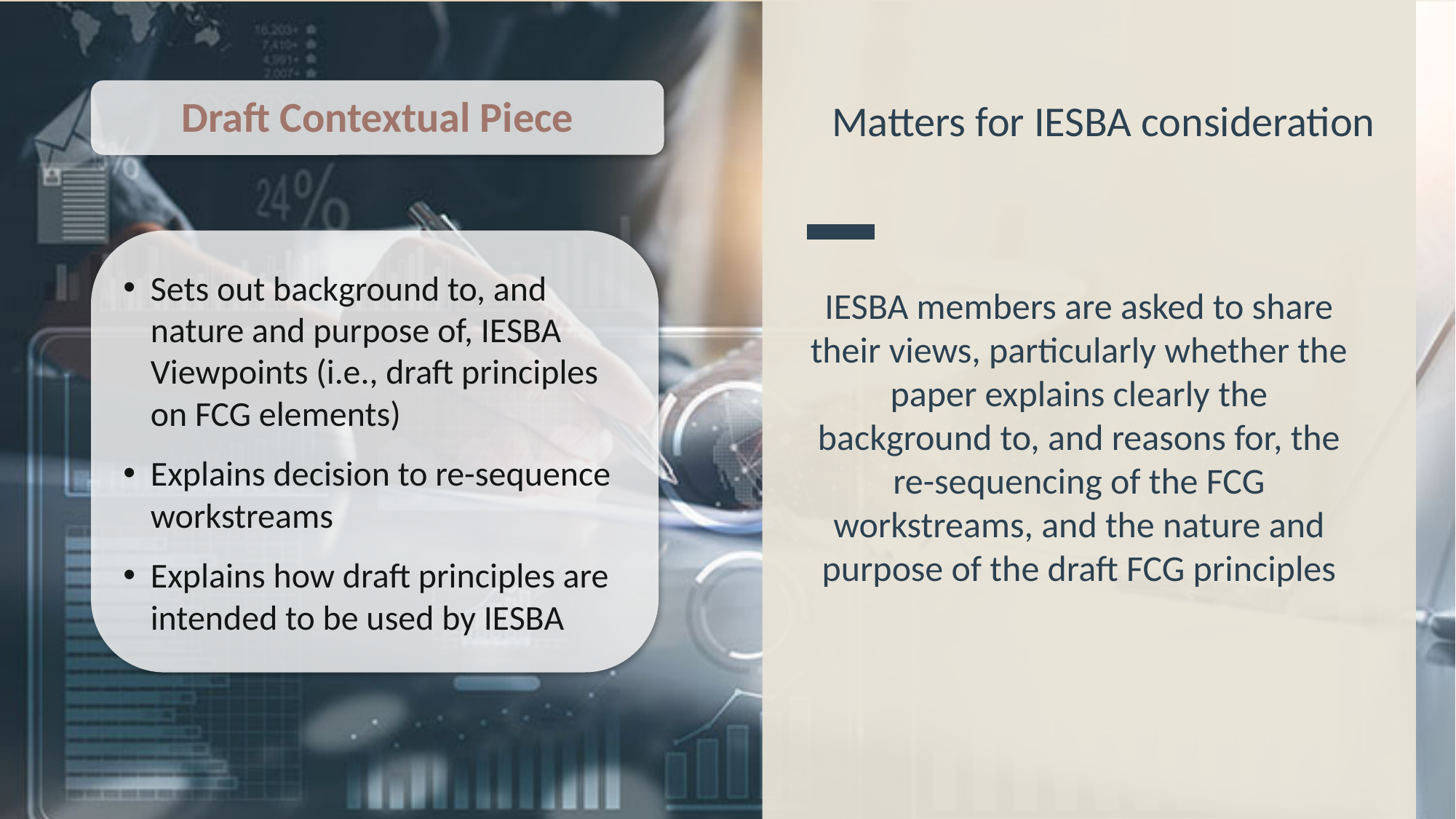

# Matters for IESBA consideration
Draft Contextual Piece

Sets out background to, and nature and purpose of, IESBA Viewpoints (i.e., draft principles on FCG elements)
Explains decision to re-sequence workstreams
Explains how draft principles are intended to be used by IESBA
IESBA members are asked to share their views, particularly whether the paper explains clearly the background to, and reasons for, the re-sequencing of the FCG workstreams, and the nature and purpose of the draft FCG principles
8